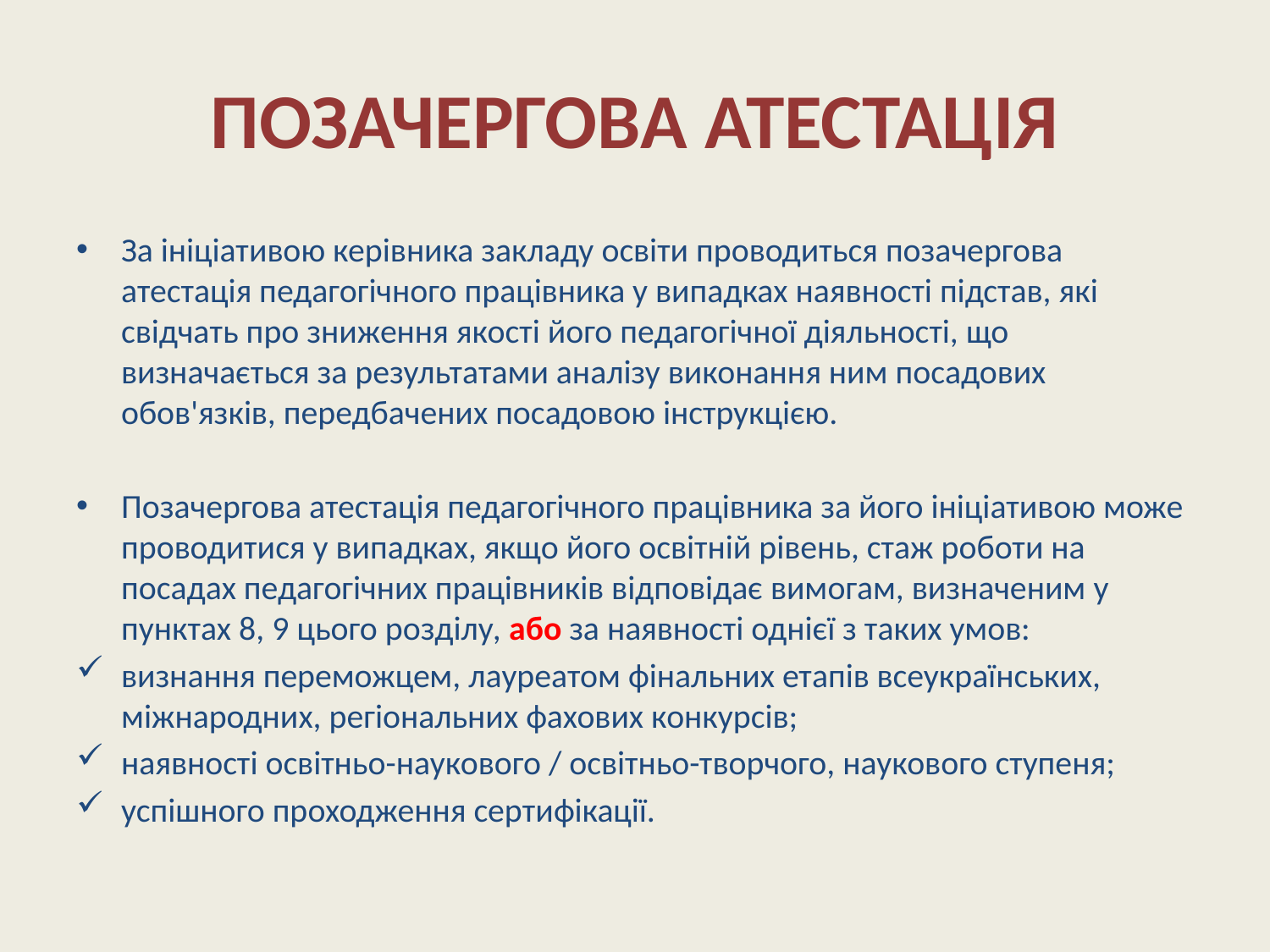

# ПОЗАЧЕРГОВА АТЕСТАЦІЯ
За ініціативою керівника закладу освіти проводиться позачергова атестація педагогічного працівника у випадках наявності підстав, які свідчать про зниження якості його педагогічної діяльності, що визначається за результатами аналізу виконання ним посадових обов'язків, передбачених посадовою інструкцією.

Позачергова атестація педагогічного працівника за його ініціативою може проводитися у випадках, якщо його освітній рівень, стаж роботи на посадах педагогічних працівників відповідає вимогам, визначеним у пунктах 8, 9 цього розділу, або за наявності однієї з таких умов:
визнання переможцем, лауреатом фінальних етапів всеукраїнських, міжнародних, регіональних фахових конкурсів;
наявності освітньо-наукового / освітньо-творчого, наукового ступеня;
успішного проходження сертифікації.